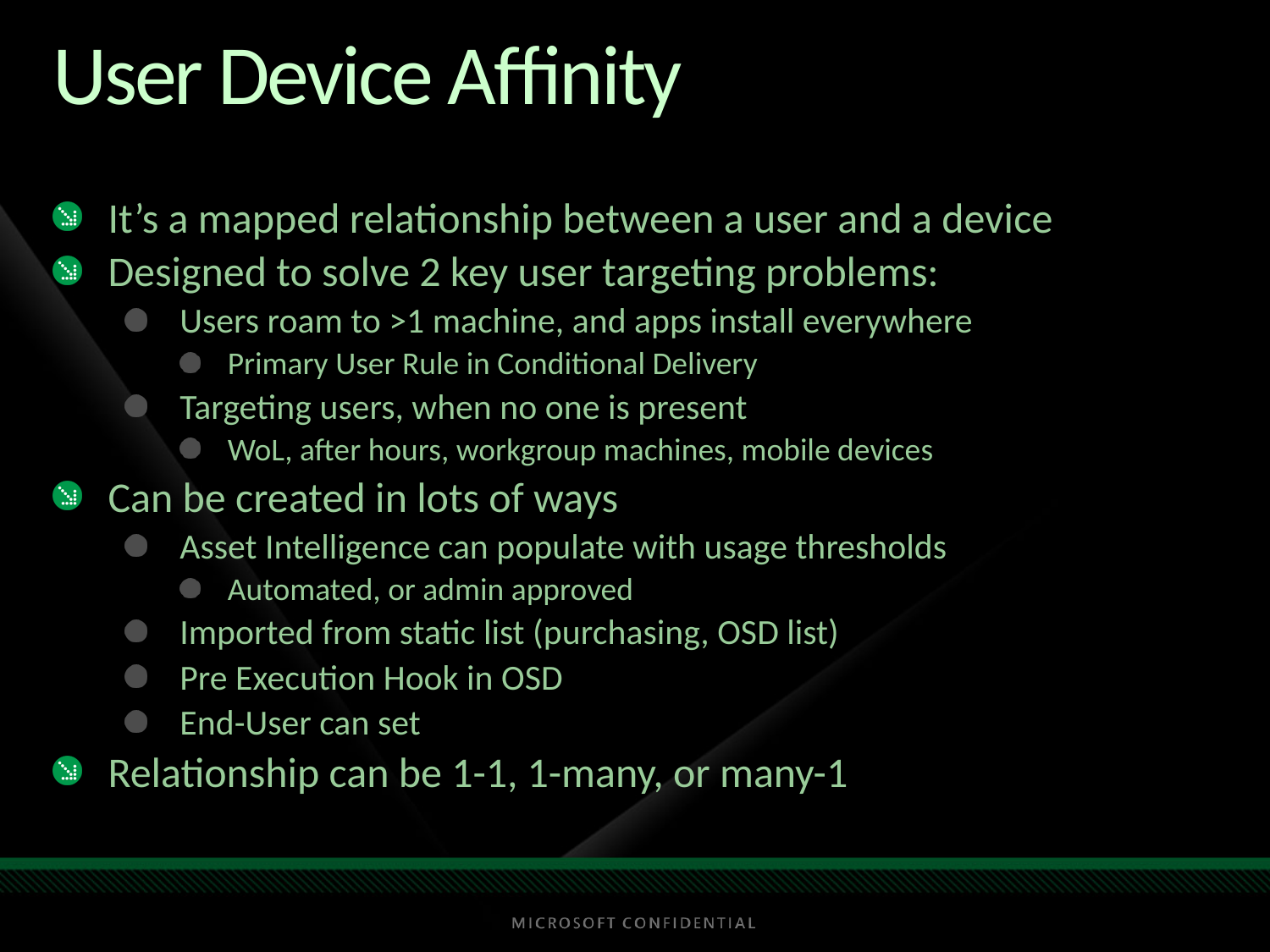

# User Device Affinity
It’s a mapped relationship between a user and a device
Designed to solve 2 key user targeting problems:
Users roam to >1 machine, and apps install everywhere
Primary User Rule in Conditional Delivery
Targeting users, when no one is present
WoL, after hours, workgroup machines, mobile devices
Can be created in lots of ways
Asset Intelligence can populate with usage thresholds
Automated, or admin approved
Imported from static list (purchasing, OSD list)
Pre Execution Hook in OSD
End-User can set
Relationship can be 1-1, 1-many, or many-1